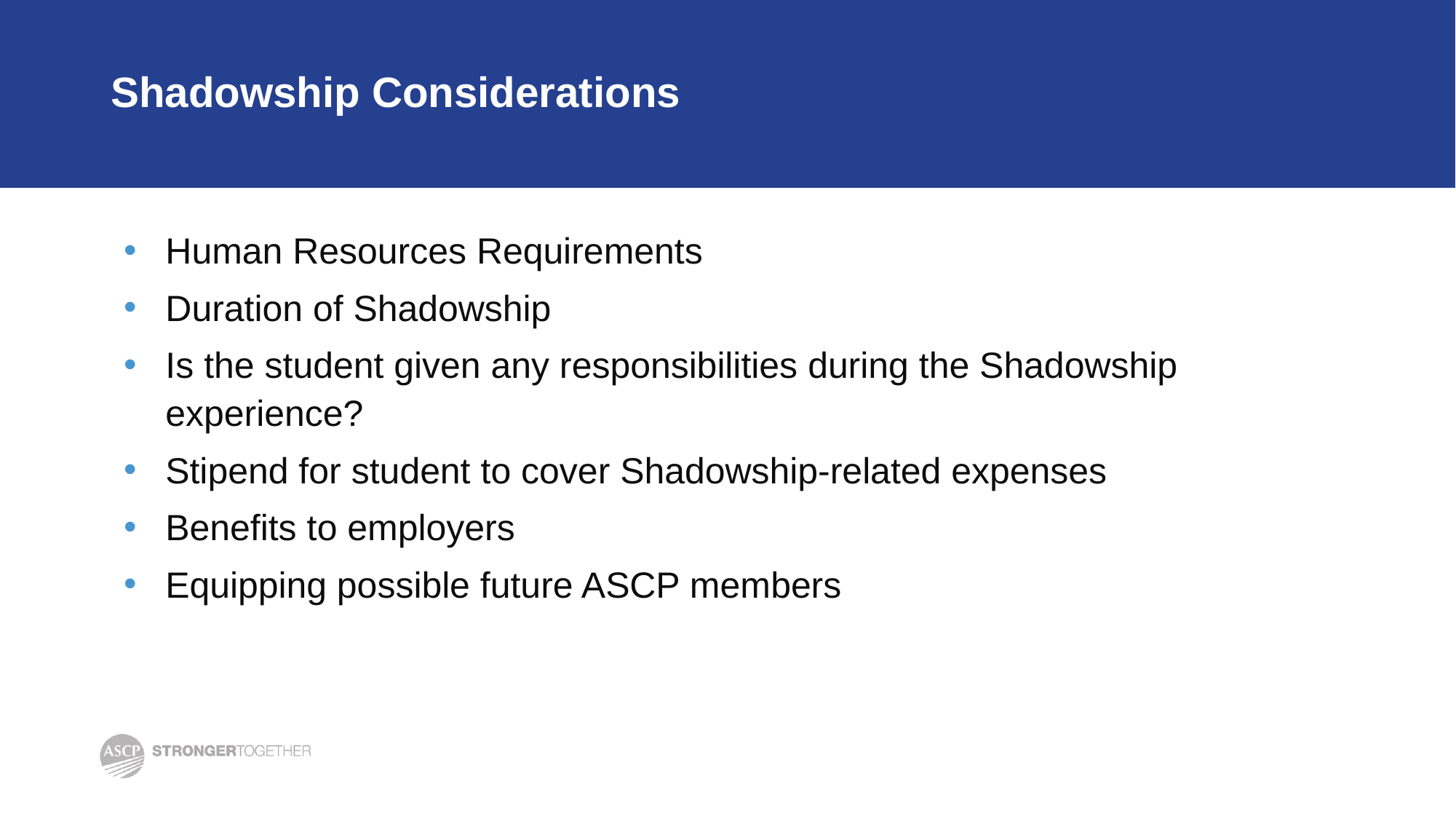

# Shadowship Considerations
Human Resources Requirements
Duration of Shadowship
Is the student given any responsibilities during the Shadowship experience?
Stipend for student to cover Shadowship-related expenses
Benefits to employers
Equipping possible future ASCP members